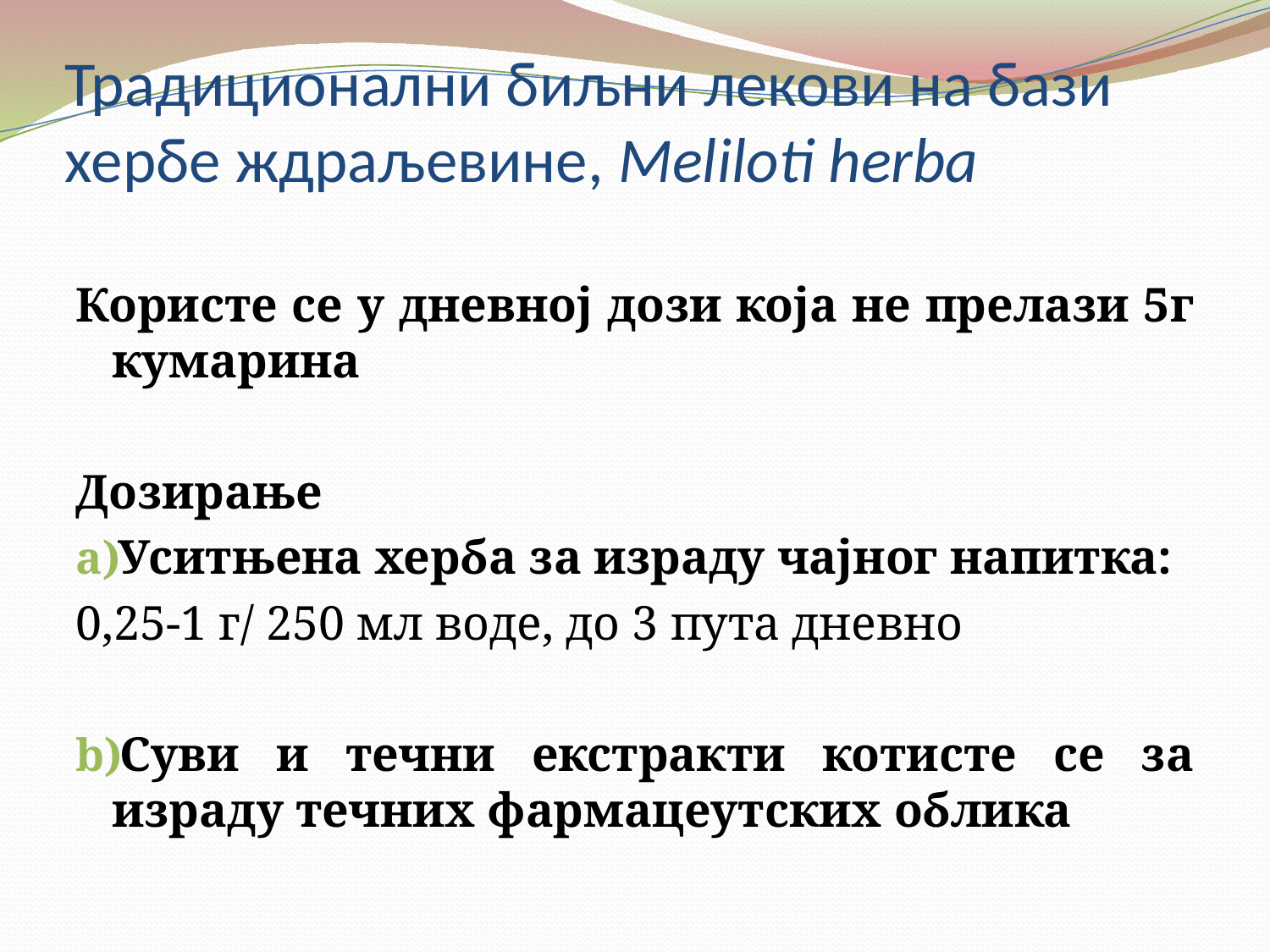

# Традиционални биљни лекови на бази хербе ждраљевине, Meliloti herba
Користе се у дневној дози која не прелази 5г кумарина

Дозирање
Уситњена херба за израду чајног напитка:
0,25-1 г/ 250 мл воде, до 3 пута дневно

Суви и течни екстракти котисте се за израду течних фармацеутских облика